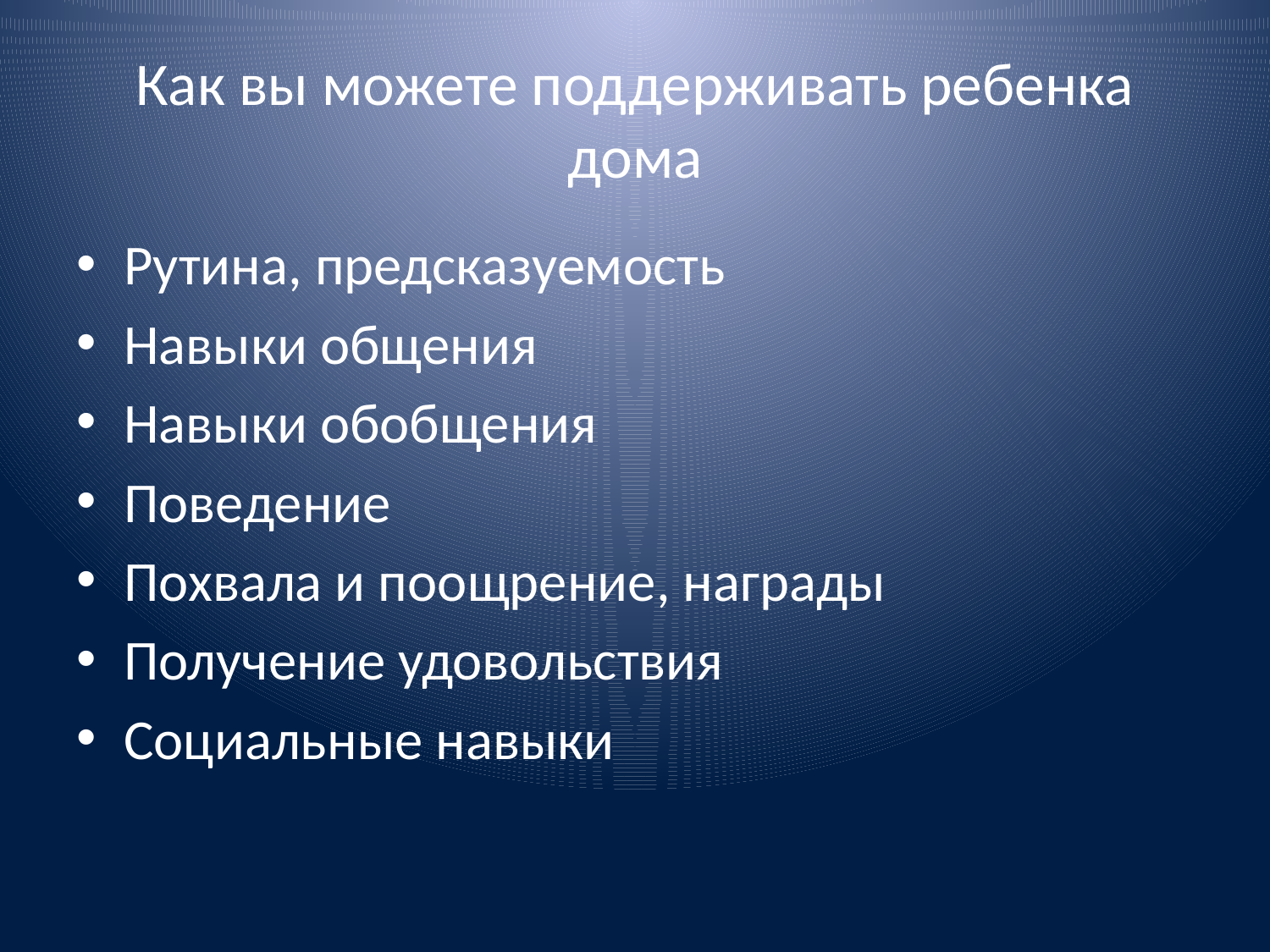

# Как вы можете поддерживать ребенка дома
Рутина, предсказуемость
Навыки общения
Навыки обобщения
Поведение
Похвала и поощрение, награды
Получение удовольствия
Социальные навыки